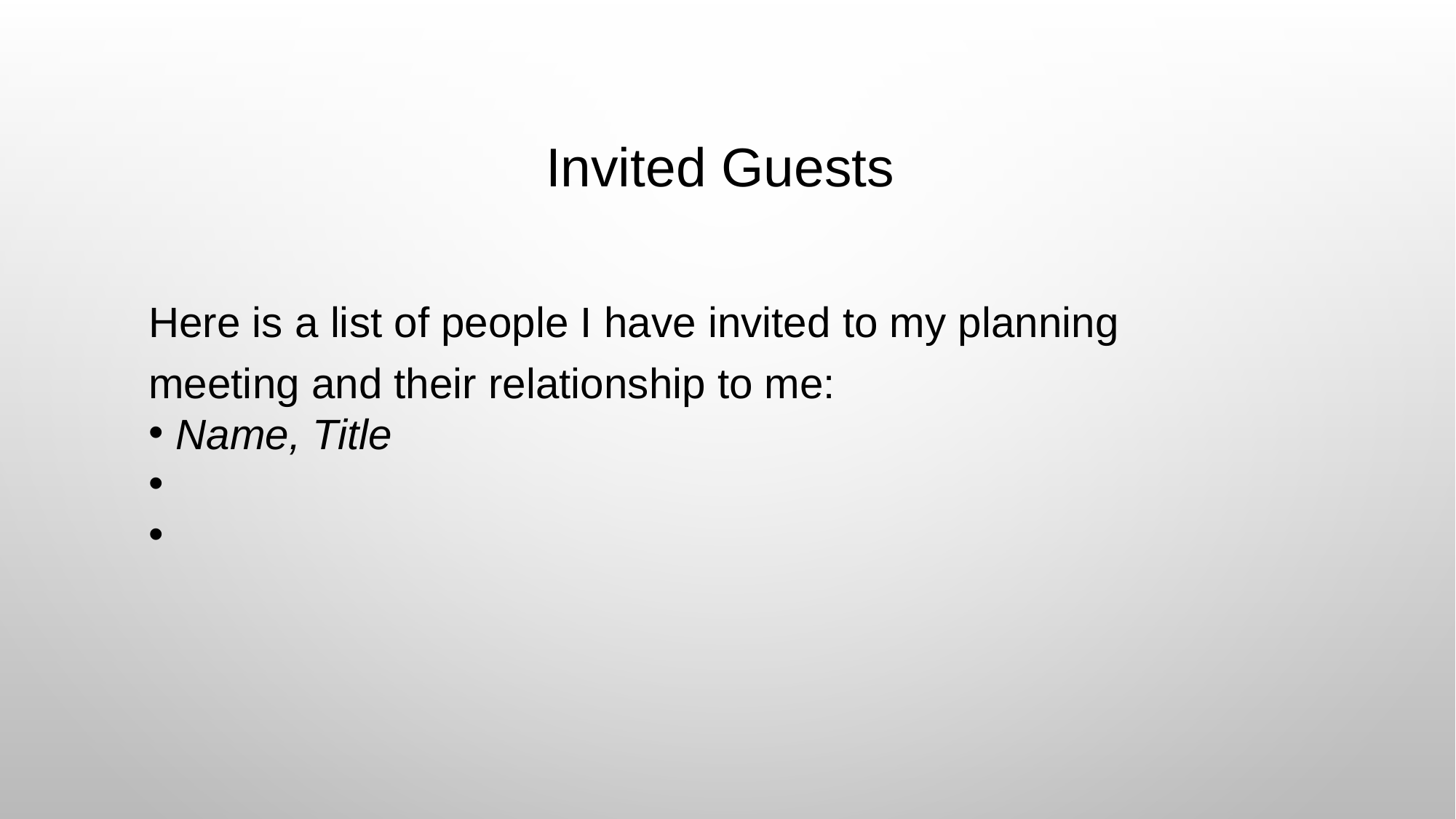

# Invited Guests
Here is a list of people I have invited to my planning meeting and their relationship to me:
Name, Title